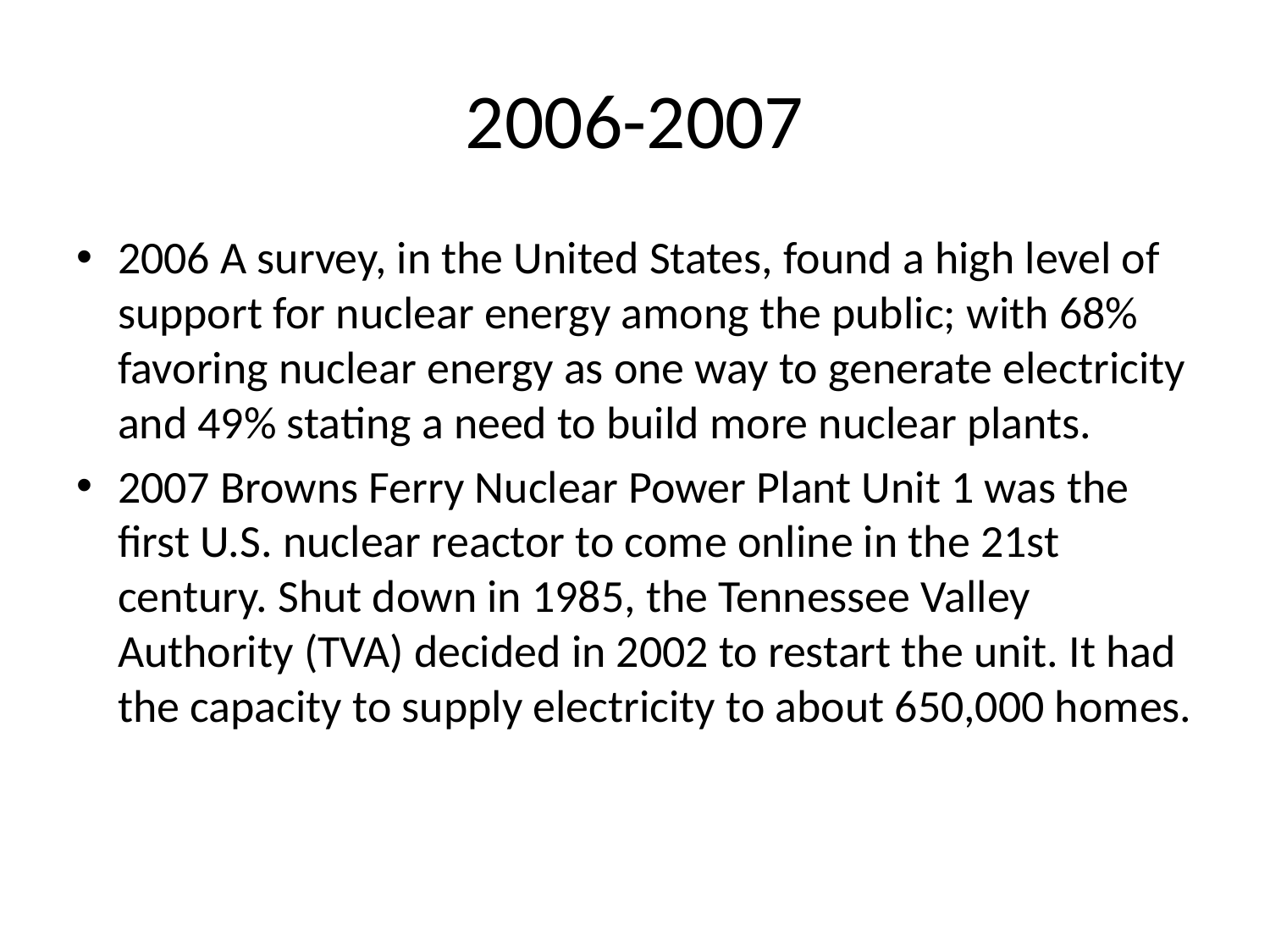

# 2006-2007
2006 A survey, in the United States, found a high level of support for nuclear energy among the public; with 68% favoring nuclear energy as one way to generate electricity and 49% stating a need to build more nuclear plants.
2007 Browns Ferry Nuclear Power Plant Unit 1 was the first U.S. nuclear reactor to come online in the 21st century. Shut down in 1985, the Tennessee Valley Authority (TVA) decided in 2002 to restart the unit. It had the capacity to supply electricity to about 650,000 homes.